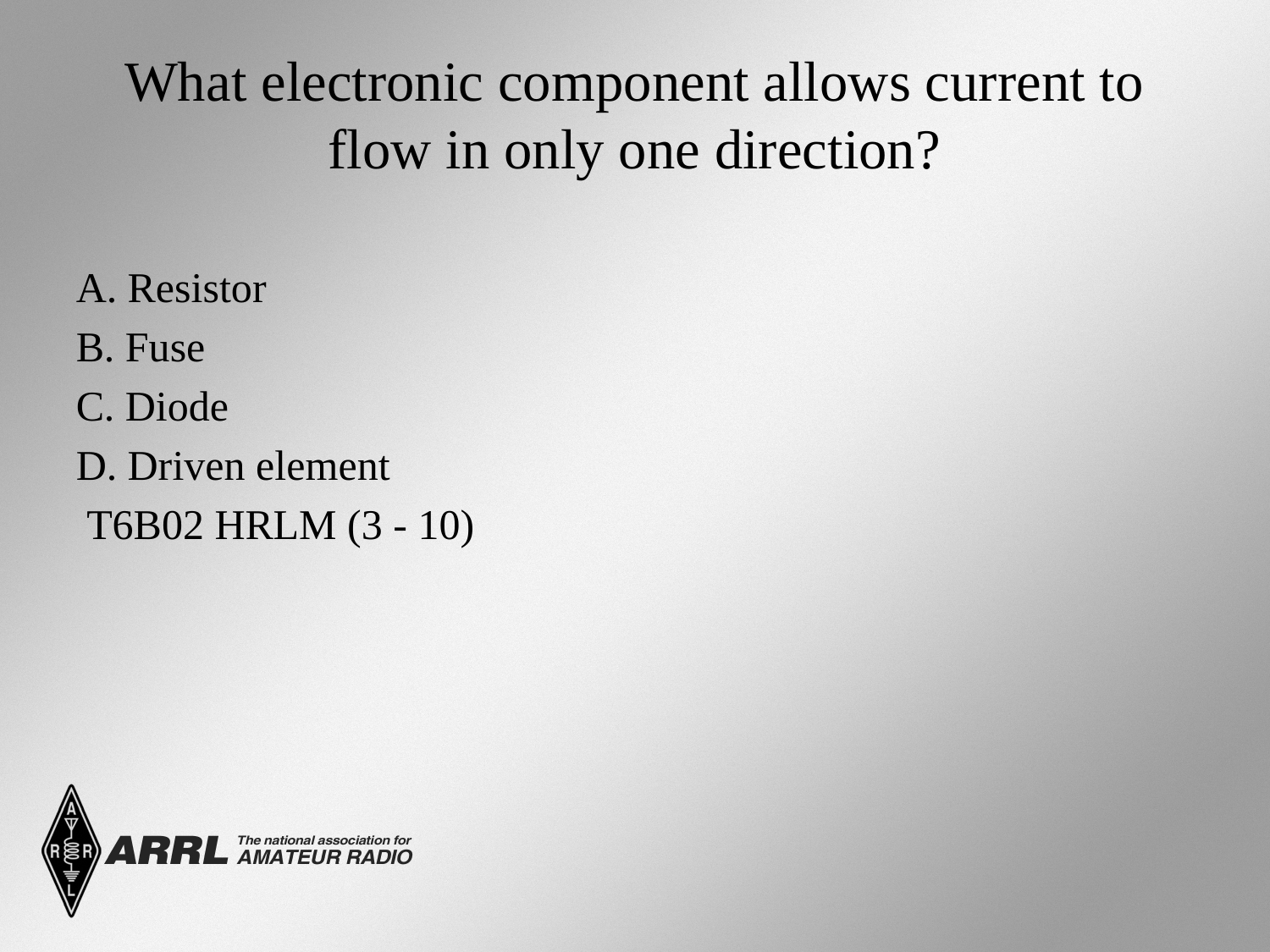

# What electronic component allows current to flow in only one direction?
A. Resistor
B. Fuse
C. Diode
D. Driven element
 T6B02 HRLM (3 - 10)